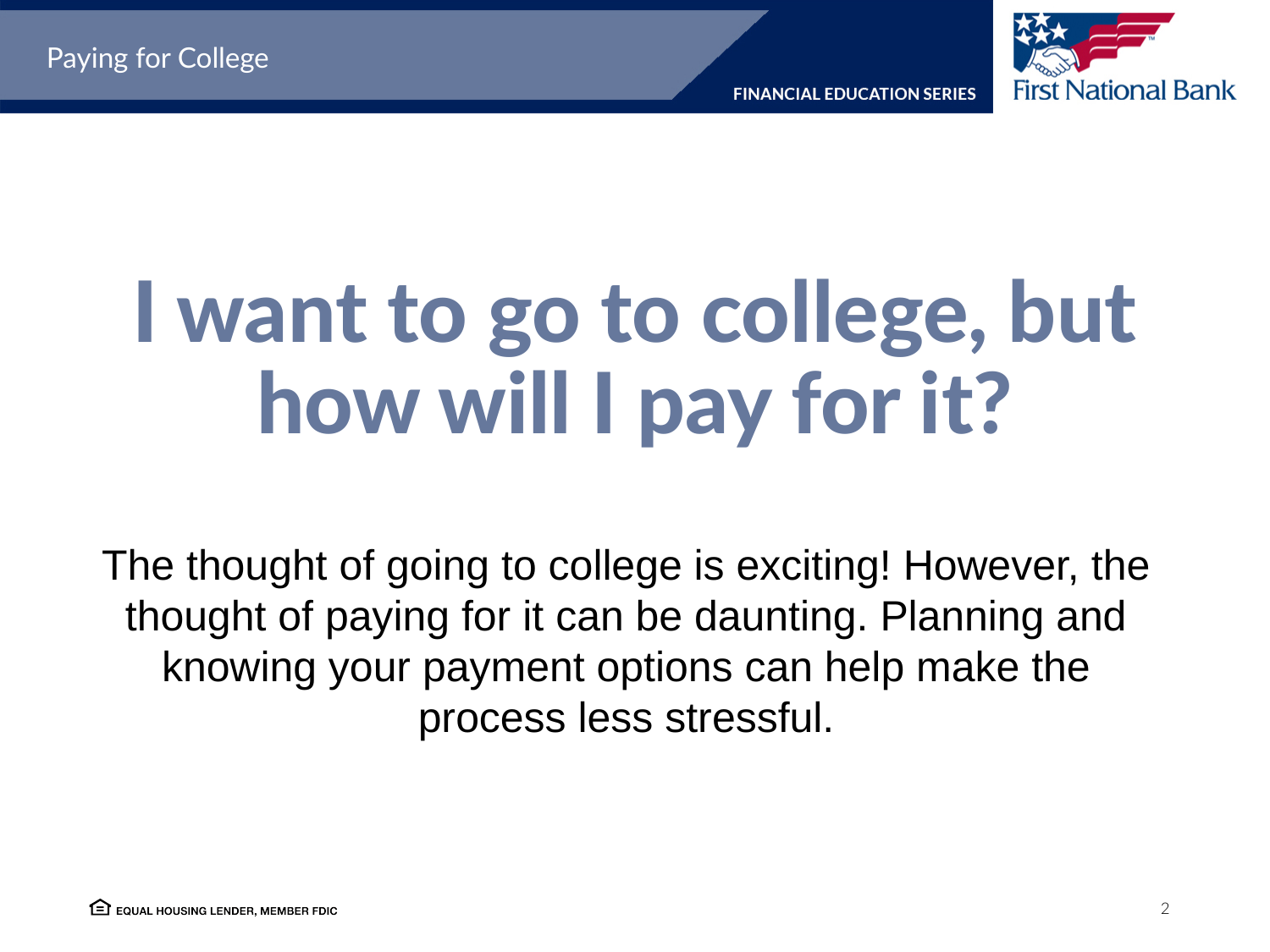

Paying for College
# I want to go to college, but how will I pay for it?
The thought of going to college is exciting! However, the thought of paying for it can be daunting. Planning and knowing your payment options can help make the process less stressful.
2